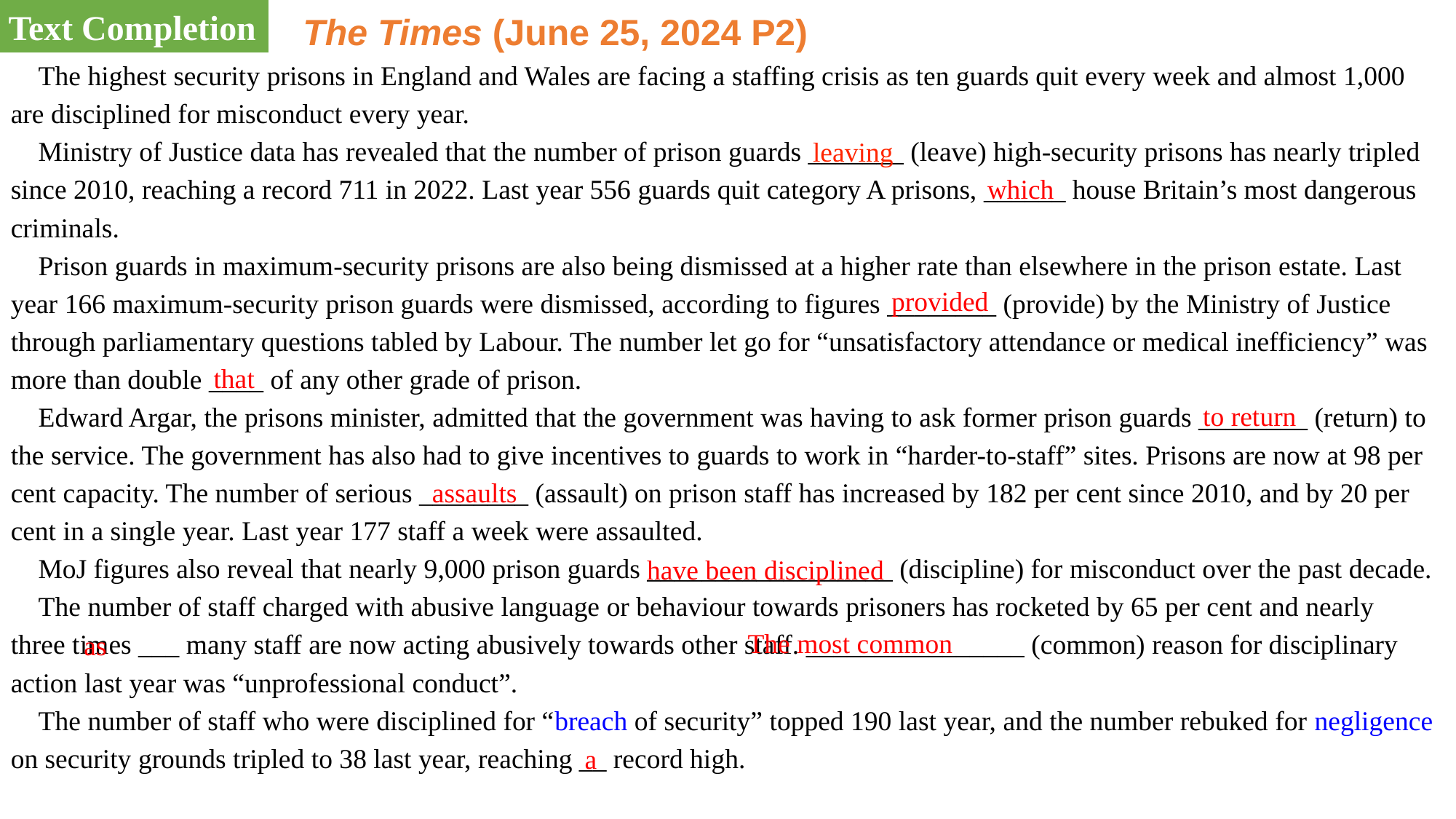

Text Completion
The Times (June 25, 2024 P2)
    The highest security prisons in England and Wales are facing a staffing crisis as ten guards quit every week and almost 1,000 are disciplined for misconduct every year.
    Ministry of Justice data has revealed that the number of prison guards _______ (leave) high-security prisons has nearly tripled since 2010, reaching a record 711 in 2022. Last year 556 guards quit category A prisons, ______ house Britain’s most dangerous criminals.
    Prison guards in maximum-security prisons are also being dismissed at a higher rate than elsewhere in the prison estate. Last year 166 maximum-security prison guards were dismissed, according to figures ________ (provide) by the Ministry of Justice through parliamentary questions tabled by Labour. The number let go for “unsatisfactory attendance or medical inefficiency” was more than double ____ of any other grade of prison.
    Edward Argar, the prisons minister, admitted that the government was having to ask former prison guards ________ (return) to the service. The government has also had to give incentives to guards to work in “harder-to-staff” sites. Prisons are now at 98 per cent capacity. The number of serious ________ (assault) on prison staff has increased by 182 per cent since 2010, and by 20 per cent in a single year. Last year 177 staff a week were assaulted.
    MoJ figures also reveal that nearly 9,000 prison guards __________________ (discipline) for misconduct over the past decade.
    The number of staff charged with abusive language or behaviour towards prisoners has rocketed by 65 per cent and nearly three times ___ many staff are now acting abusively towards other staff. ________________ (common) reason for disciplinary action last year was “unprofessional conduct”.
    The number of staff who were disciplined for “breach of security” topped 190 last year, and the number rebuked for negligence on security grounds tripled to 38 last year, reaching __ record high.
leaving
which
provided
that
to return
assaults
have been disciplined
The most common
as
a